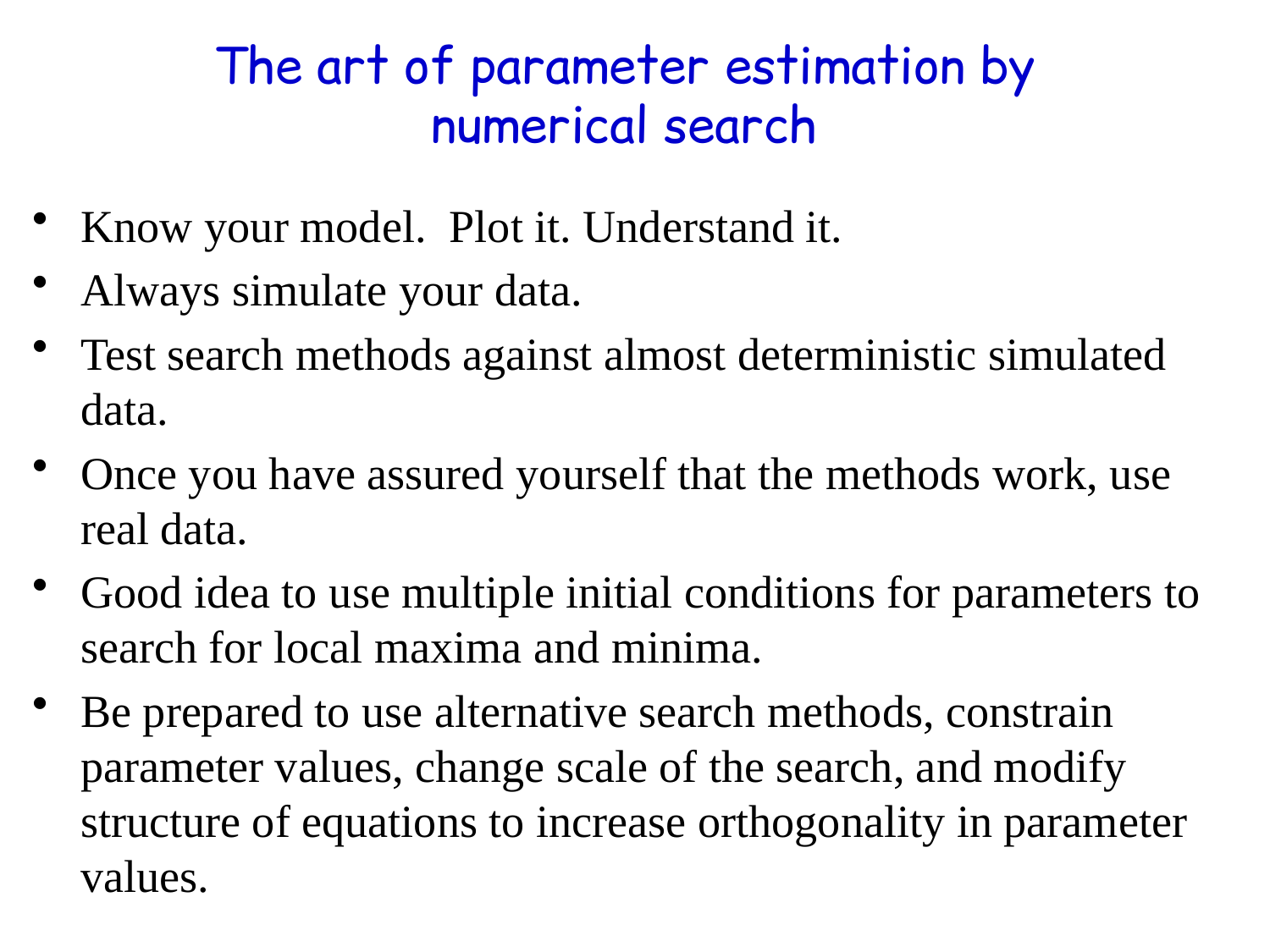

# The art of parameter estimation by numerical search
Know your model.  Plot it. Understand it.
Always simulate your data.
Test search methods against almost deterministic simulated data.
Once you have assured yourself that the methods work, use real data.
Good idea to use multiple initial conditions for parameters to search for local maxima and minima.
Be prepared to use alternative search methods, constrain parameter values, change scale of the search, and modify structure of equations to increase orthogonality in parameter values.